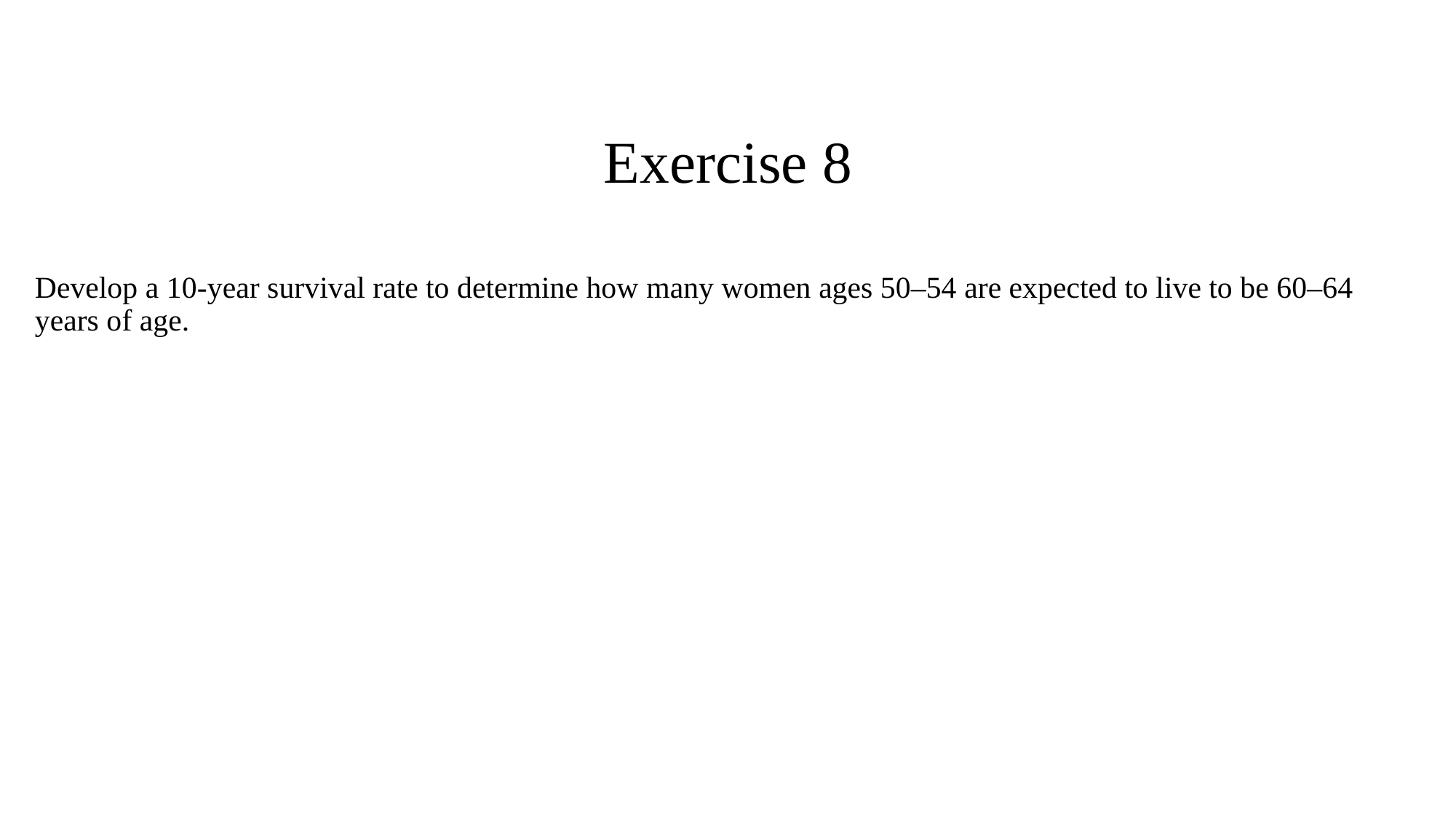

# Exercise 8
Develop a 10-year survival rate to determine how many women ages 50–54 are expected to live to be 60–64 years of age.